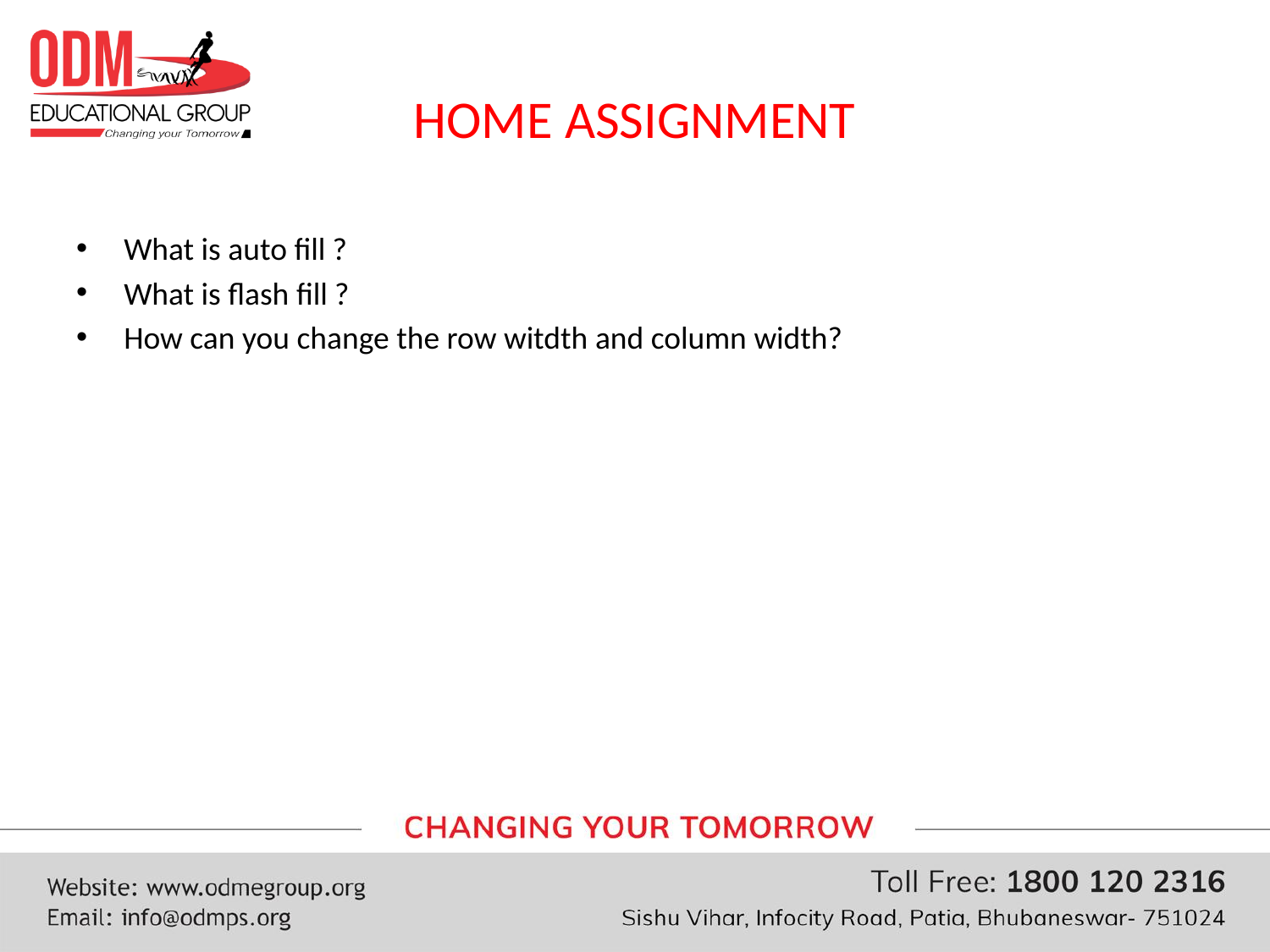

# HOME ASSIGNMENT
What is auto fill ?
What is flash fill ?
How can you change the row witdth and column width?